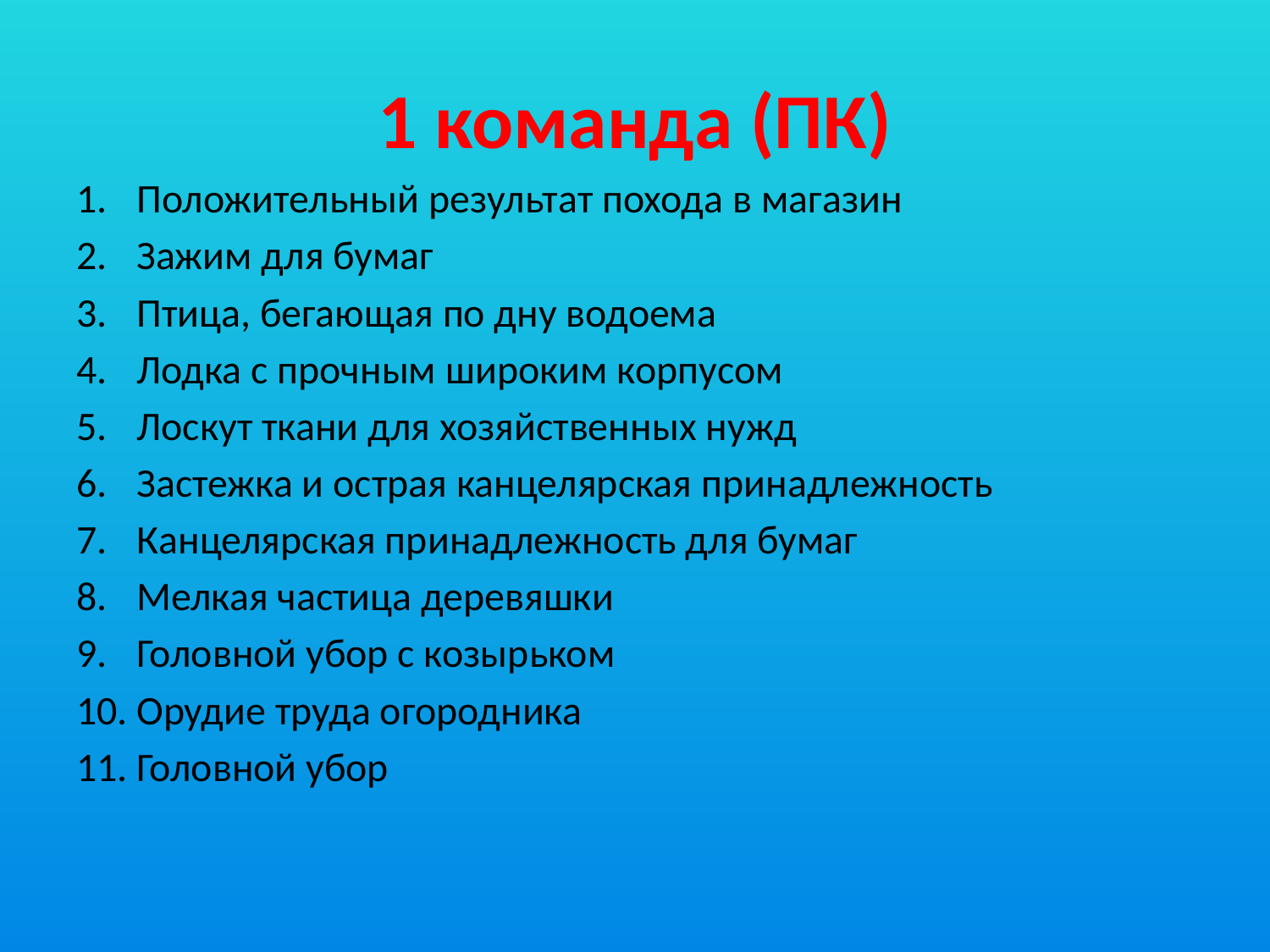

# 1 команда (ПК)
Положительный результат похода в магазин
Зажим для бумаг
Птица, бегающая по дну водоема
Лодка с прочным широким корпусом
Лоскут ткани для хозяйственных нужд
Застежка и острая канцелярская принадлежность
Канцелярская принадлежность для бумаг
Мелкая частица деревяшки
Головной убор с козырьком
Орудие труда огородника
Головной убор